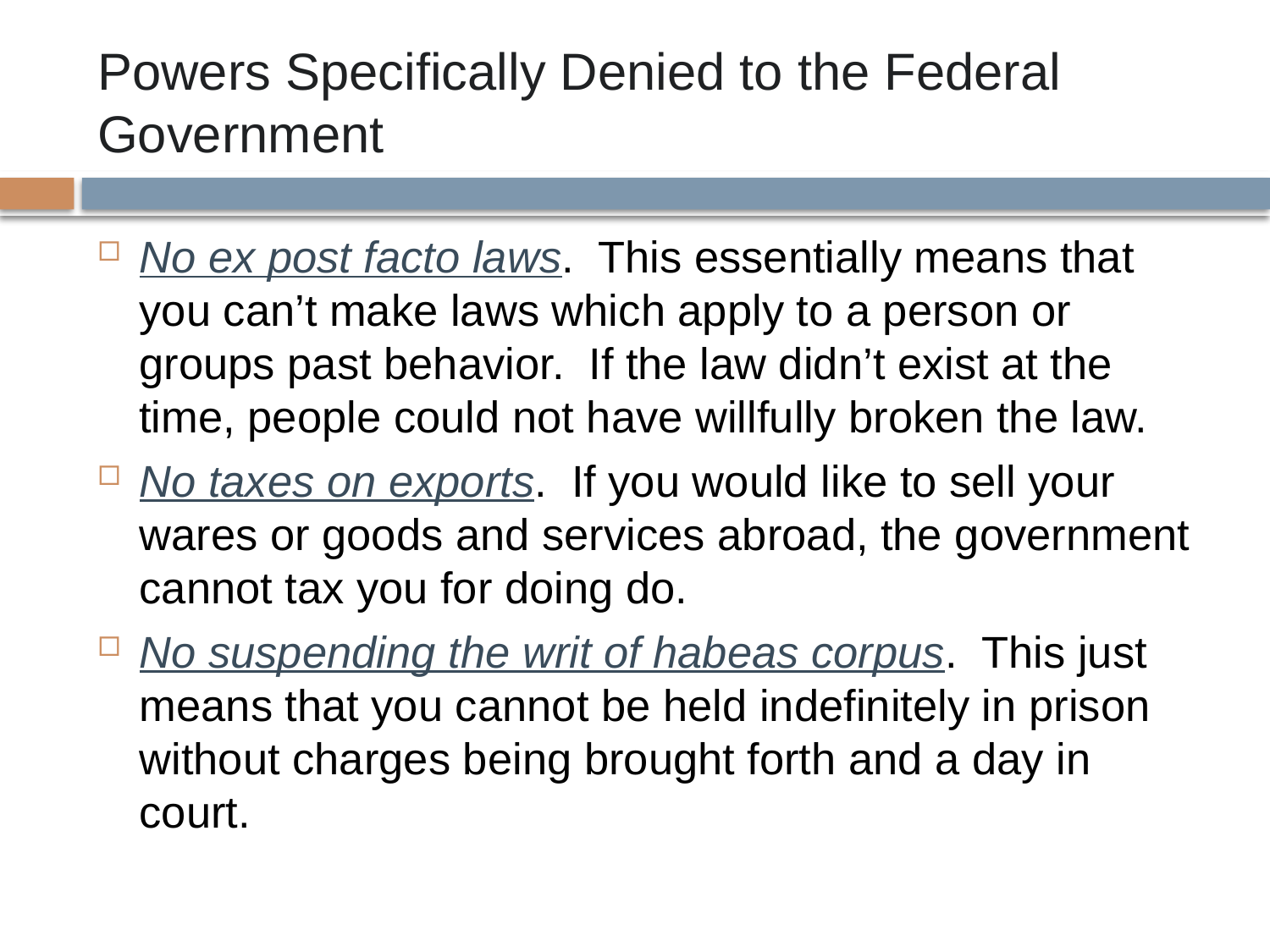

# Powers Specifically Denied to the Federal Government
No ex post facto laws.  This essentially means that you can’t make laws which apply to a person or groups past behavior.  If the law didn’t exist at the time, people could not have willfully broken the law.
No taxes on exports.  If you would like to sell your wares or goods and services abroad, the government cannot tax you for doing do.
No suspending the writ of habeas corpus.  This just means that you cannot be held indefinitely in prison without charges being brought forth and a day in court.